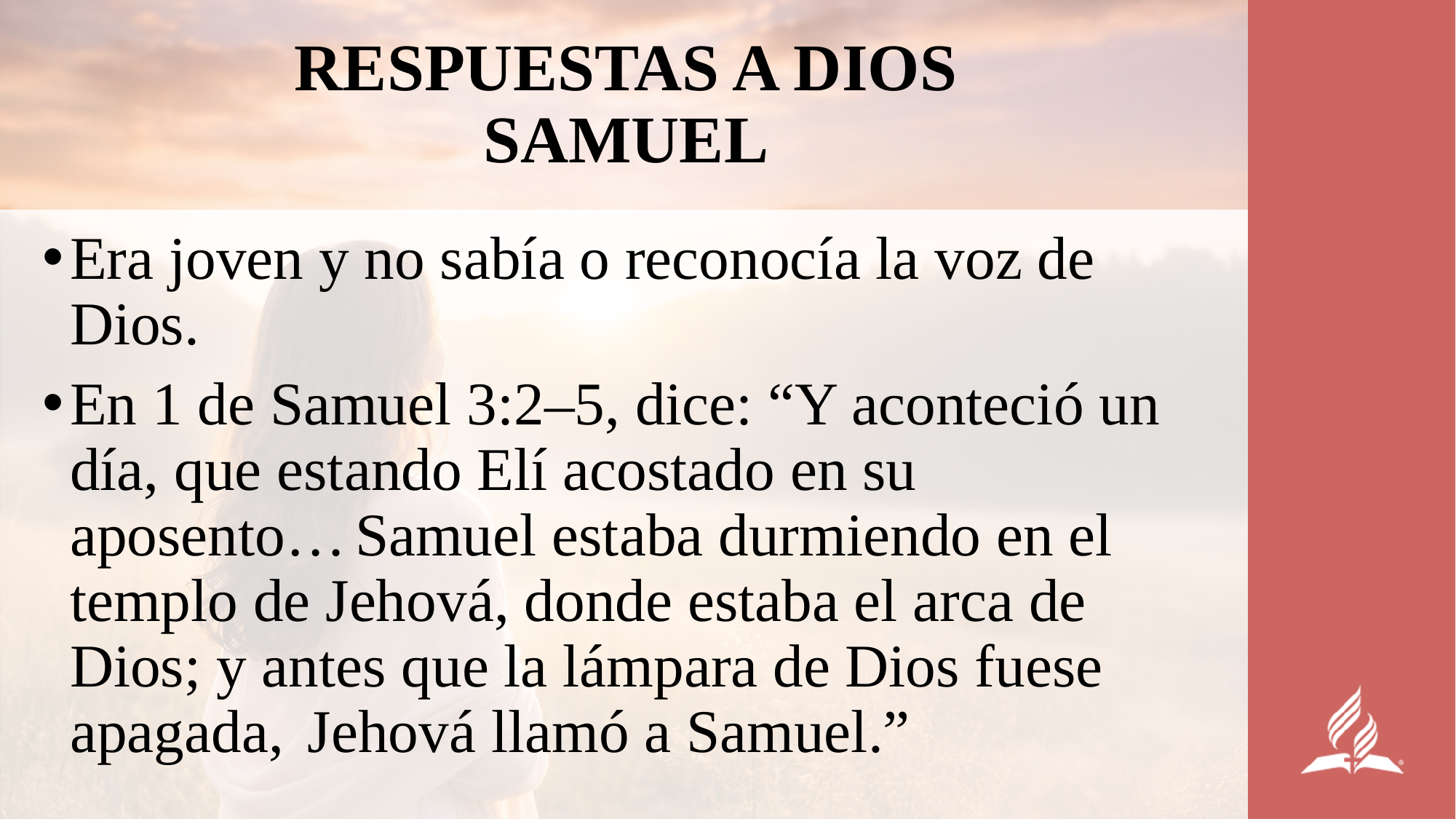

# RESPUESTAS A DIOS SAMUEL
Era joven y no sabía o reconocía la voz de Dios.
En 1 de Samuel 3:2–5, dice: “Y aconteció un día, que estando Elí acostado en su aposento… Samuel estaba durmiendo en el templo de Jehová, donde estaba el arca de Dios; y antes que la lámpara de Dios fuese apagada,  Jehová llamó a Samuel.”